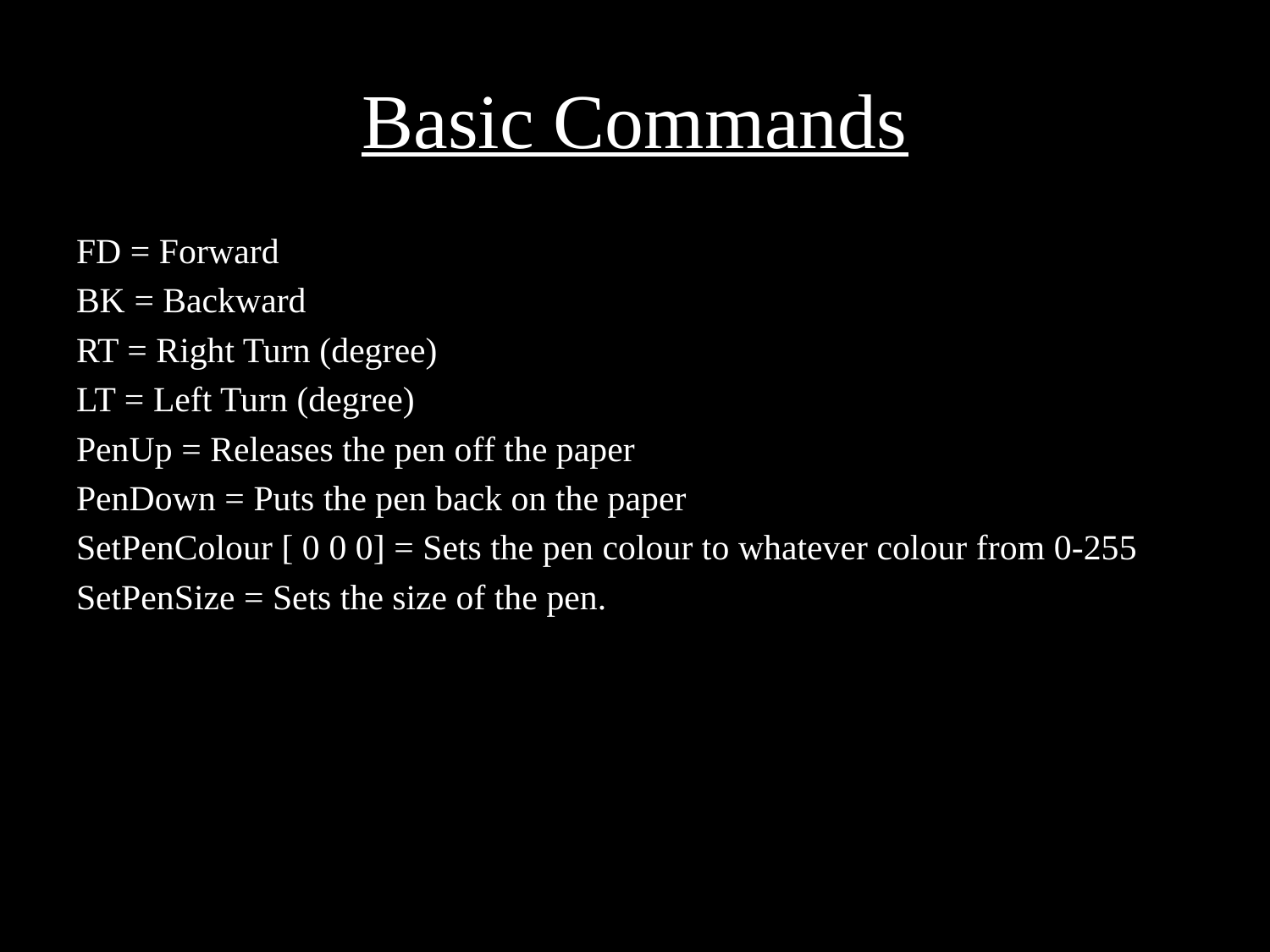

# Basic Commands
FD = Forward
BK = Backward
RT = Right Turn (degree)
LT = Left Turn (degree)
PenUp = Releases the pen off the paper
PenDown = Puts the pen back on the paper
SetPenColour [ 0 0 0] = Sets the pen colour to whatever colour from 0-255
SetPenSize = Sets the size of the pen.